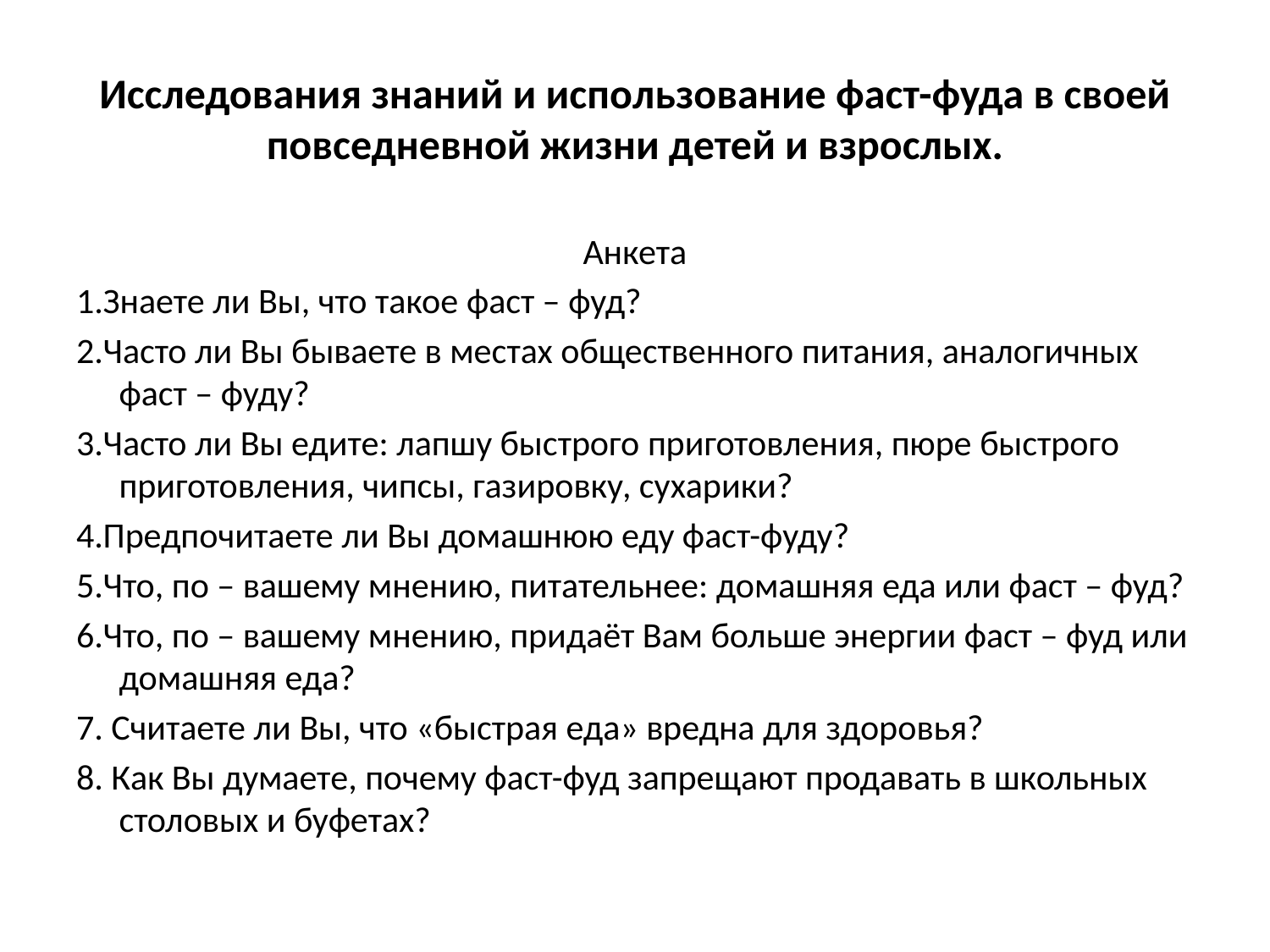

# Исследования знаний и использование фаст-фуда в своей повседневной жизни детей и взрослых.
Анкета
1.Знаете ли Вы, что такое фаст – фуд?
2.Часто ли Вы бываете в местах общественного питания, аналогичных фаст – фуду?
3.Часто ли Вы едите: лапшу быстрого приготовления, пюре быстрого приготовления, чипсы, газировку, сухарики?
4.Предпочитаете ли Вы домашнюю еду фаст-фуду?
5.Что, по – вашему мнению, питательнее: домашняя еда или фаст – фуд?
6.Что, по – вашему мнению, придаёт Вам больше энергии фаст – фуд или домашняя еда?
7. Считаете ли Вы, что «быстрая еда» вредна для здоровья?
8. Как Вы думаете, почему фаст-фуд запрещают продавать в школьных столовых и буфетах?